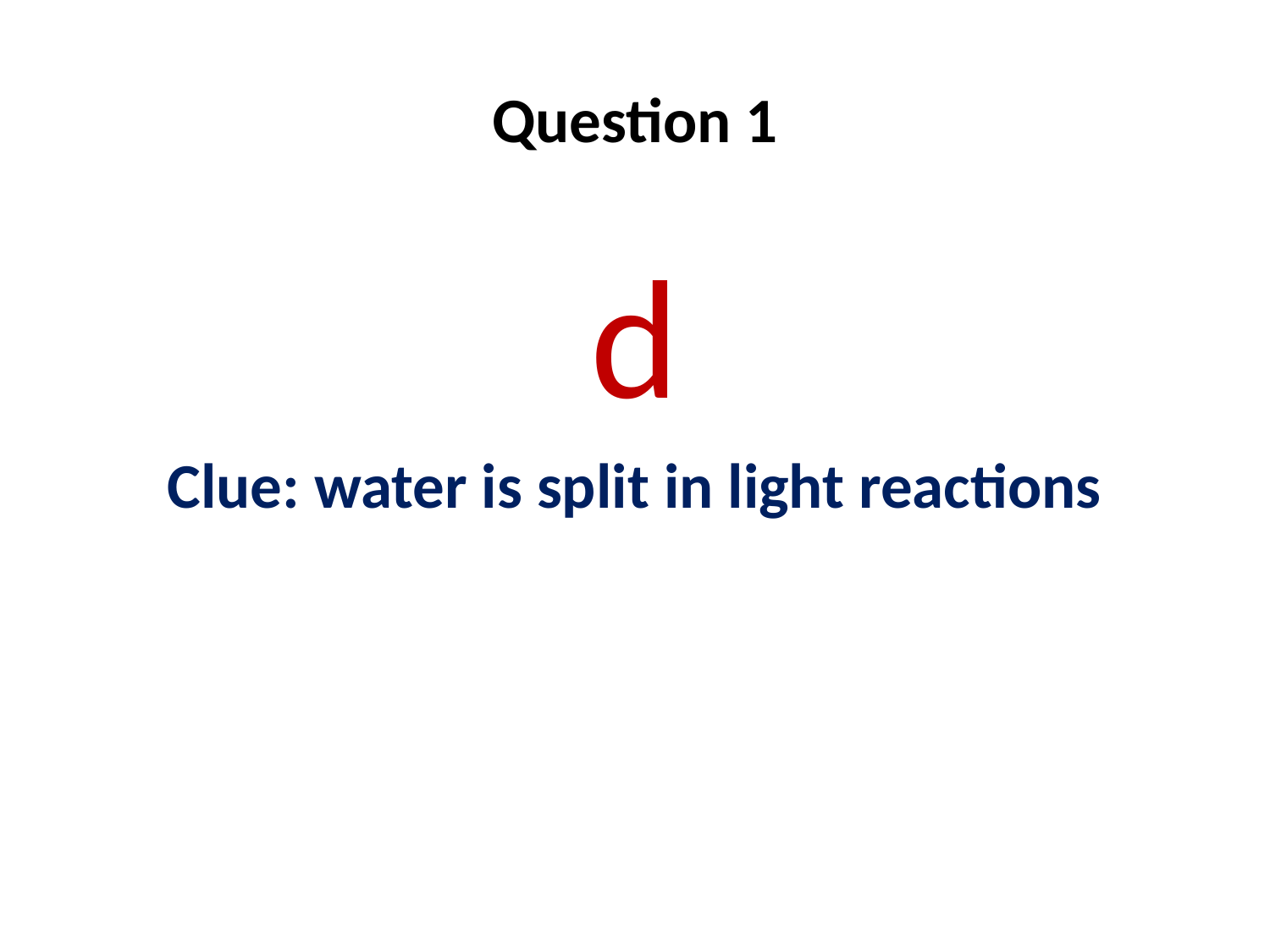

# Question 1
d
Clue: water is split in light reactions